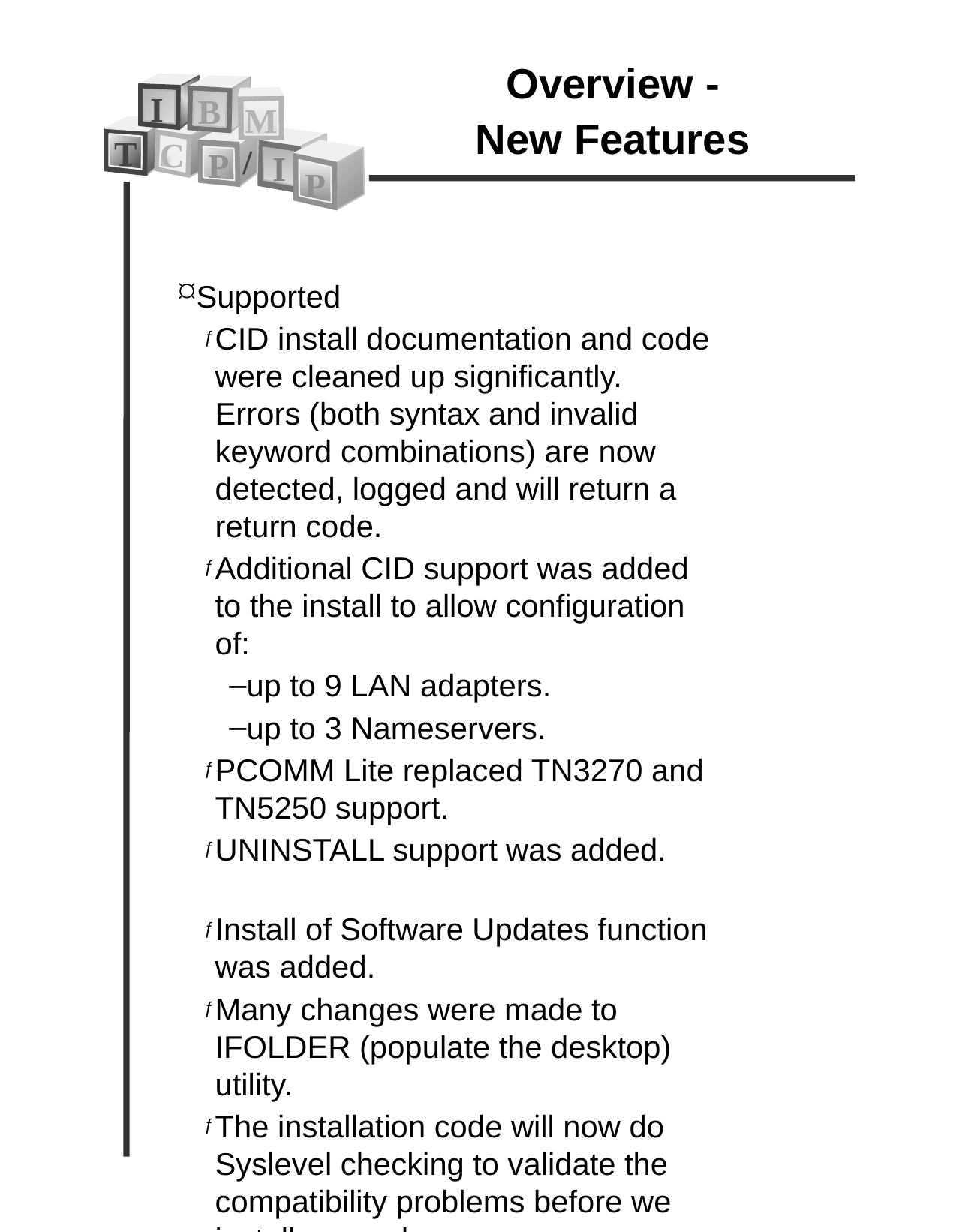

Overview -
New Features

I

B

M

T
C

/

P

I

P

Supported
CID install documentation and code were cleaned up significantly.   Errors (both syntax and invalid keyword combinations) are now detected, logged and will return a return code.
Additional CID support was added to the install to allow configuration of:
up to 9 LAN adapters.
up to 3 Nameservers.
PCOMM Lite replaced TN3270 and TN5250 support.
UNINSTALL support was added.
Install of Software Updates function was added.
Many changes were made to IFOLDER (populate the desktop) utility.
The installation code will now do Syslevel checking to validate the compatibility problems before we install our code.